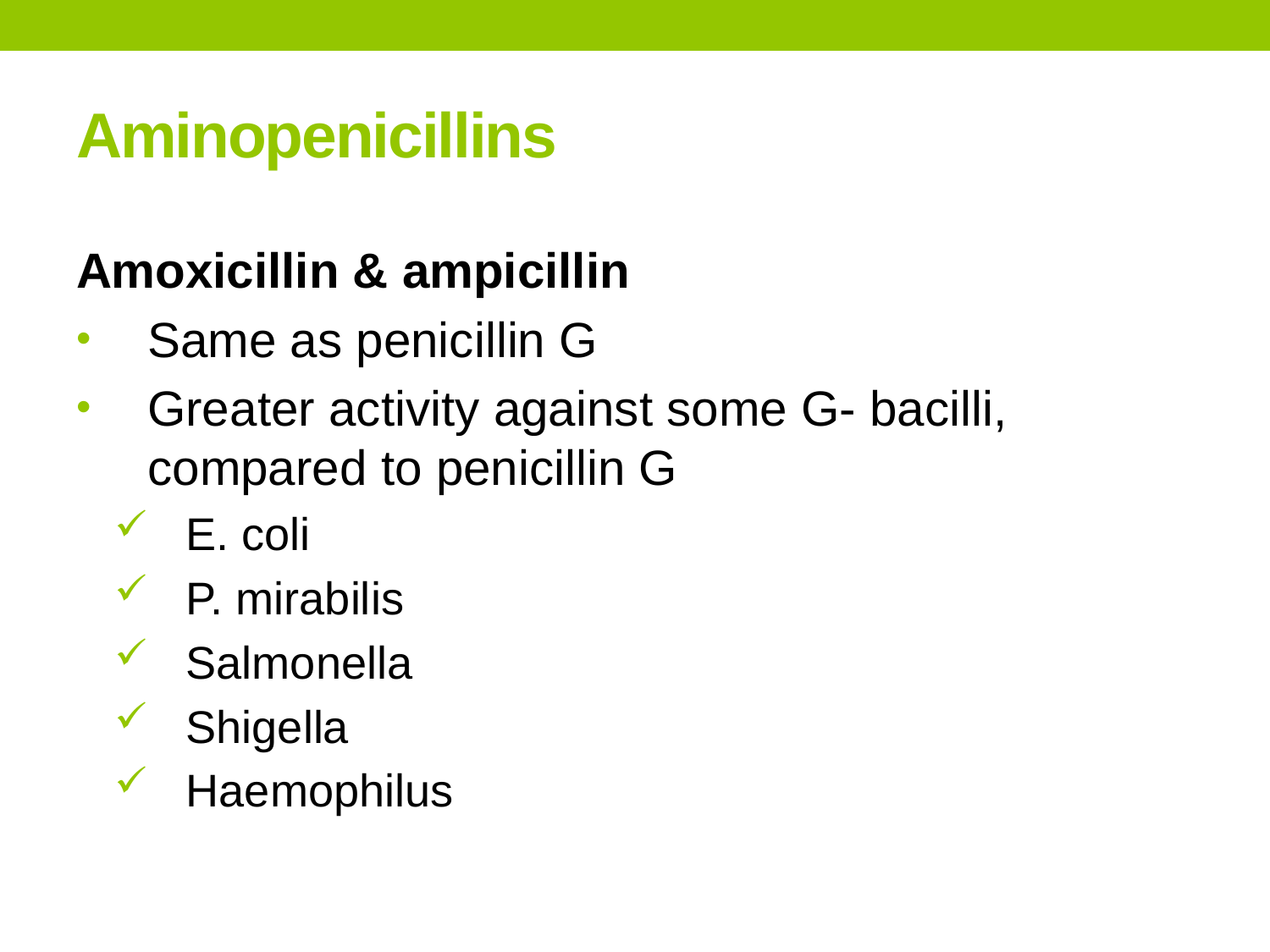

# Aminopenicillins
Amoxicillin & ampicillin
Same as penicillin G
Greater activity against some G- bacilli, compared to penicillin G
E. coli
P. mirabilis
Salmonella
Shigella
Haemophilus